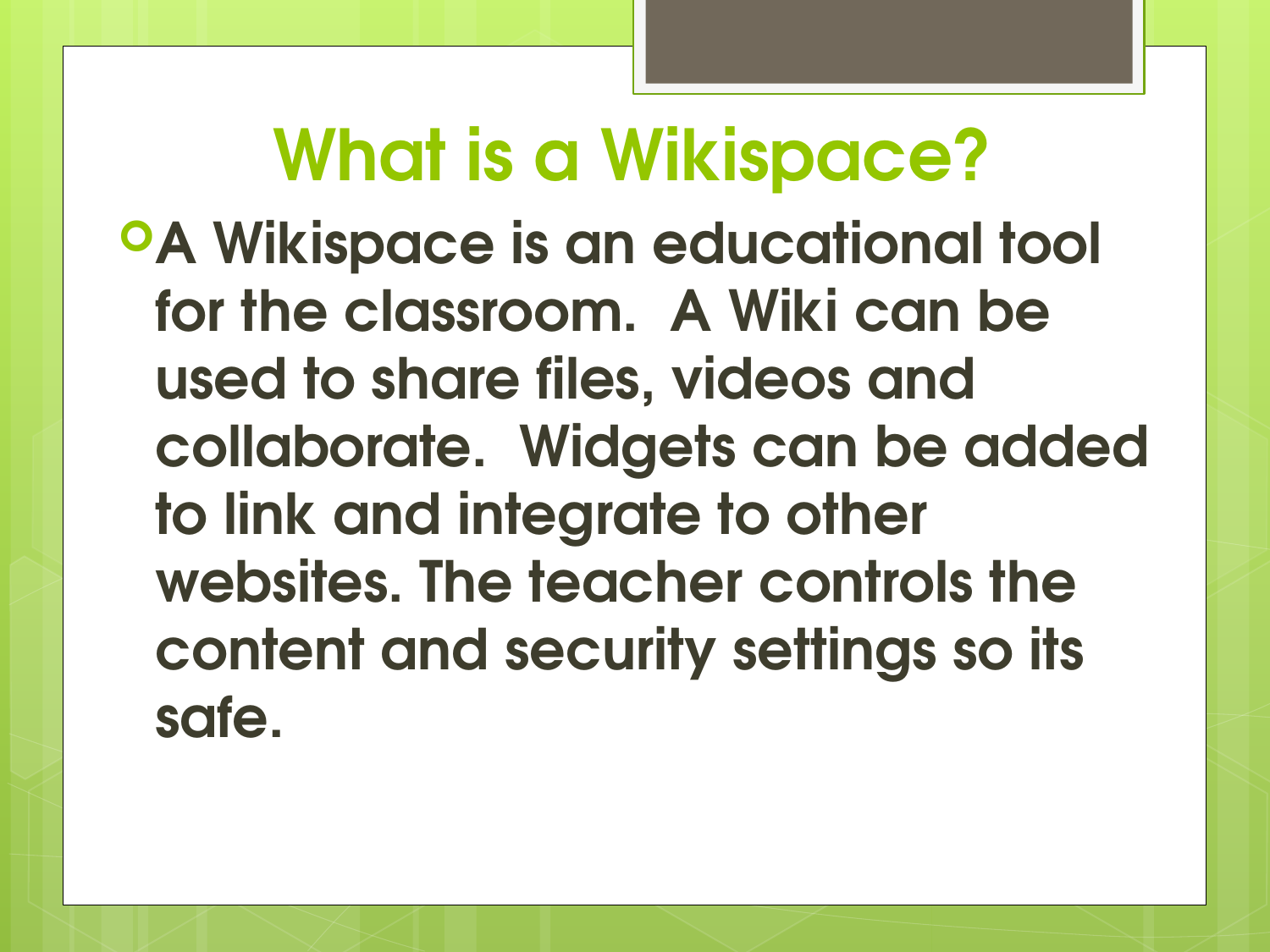

# What is a Wikispace?
A Wikispace is an educational tool for the classroom.  A Wiki can be used to share files, videos and collaborate.  Widgets can be added to link and integrate to other websites. The teacher controls the content and security settings so its safe.